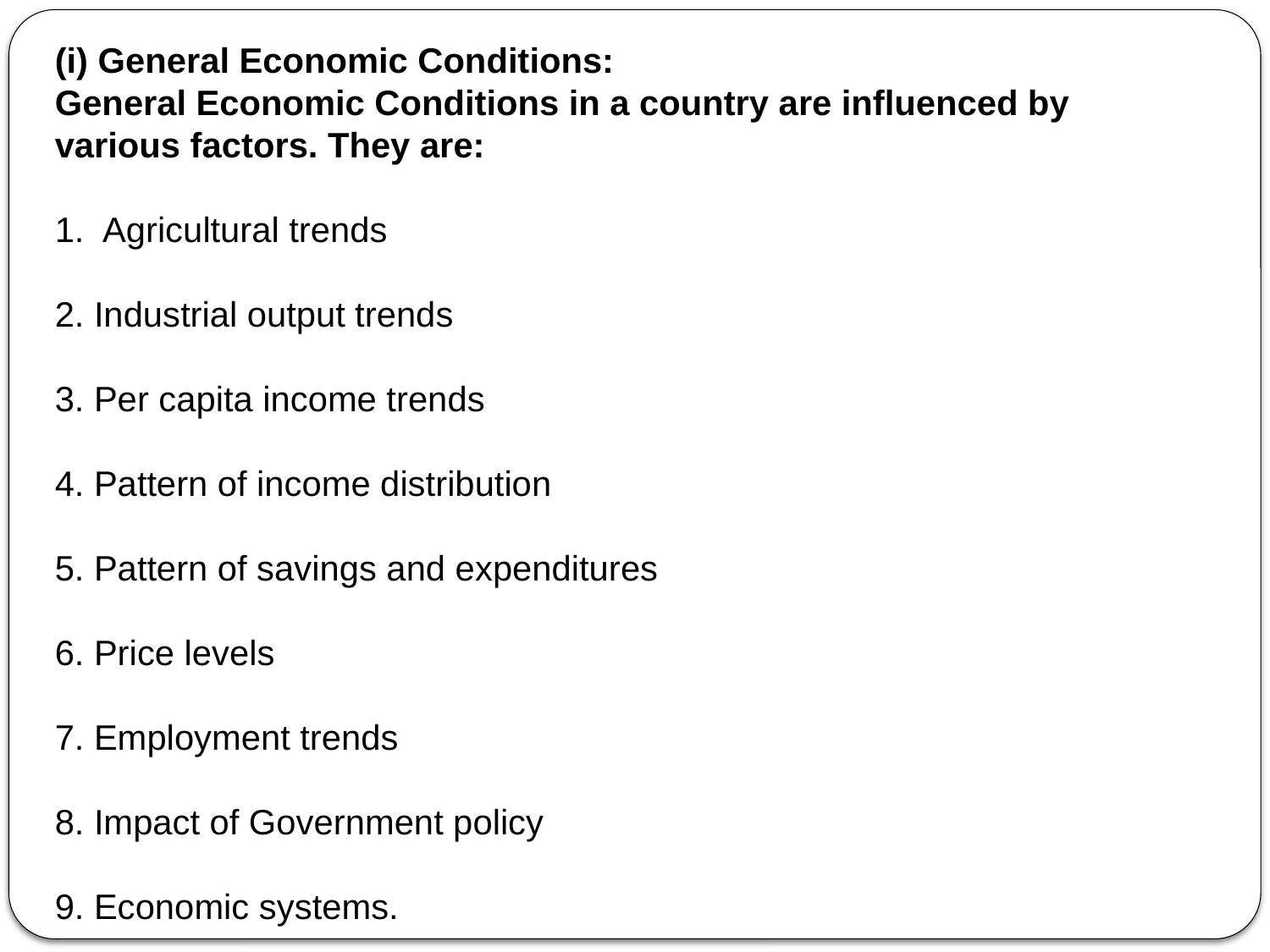

(i) General Economic Conditions:
General Economic Conditions in a country are influenced by various factors. They are:

Agricultural trends

2. Industrial output trends

3. Per capita income trends

4. Pattern of income distribution

5. Pattern of savings and expenditures

6. Price levels

7. Employment trends

8. Impact of Government policy

9. Economic systems.